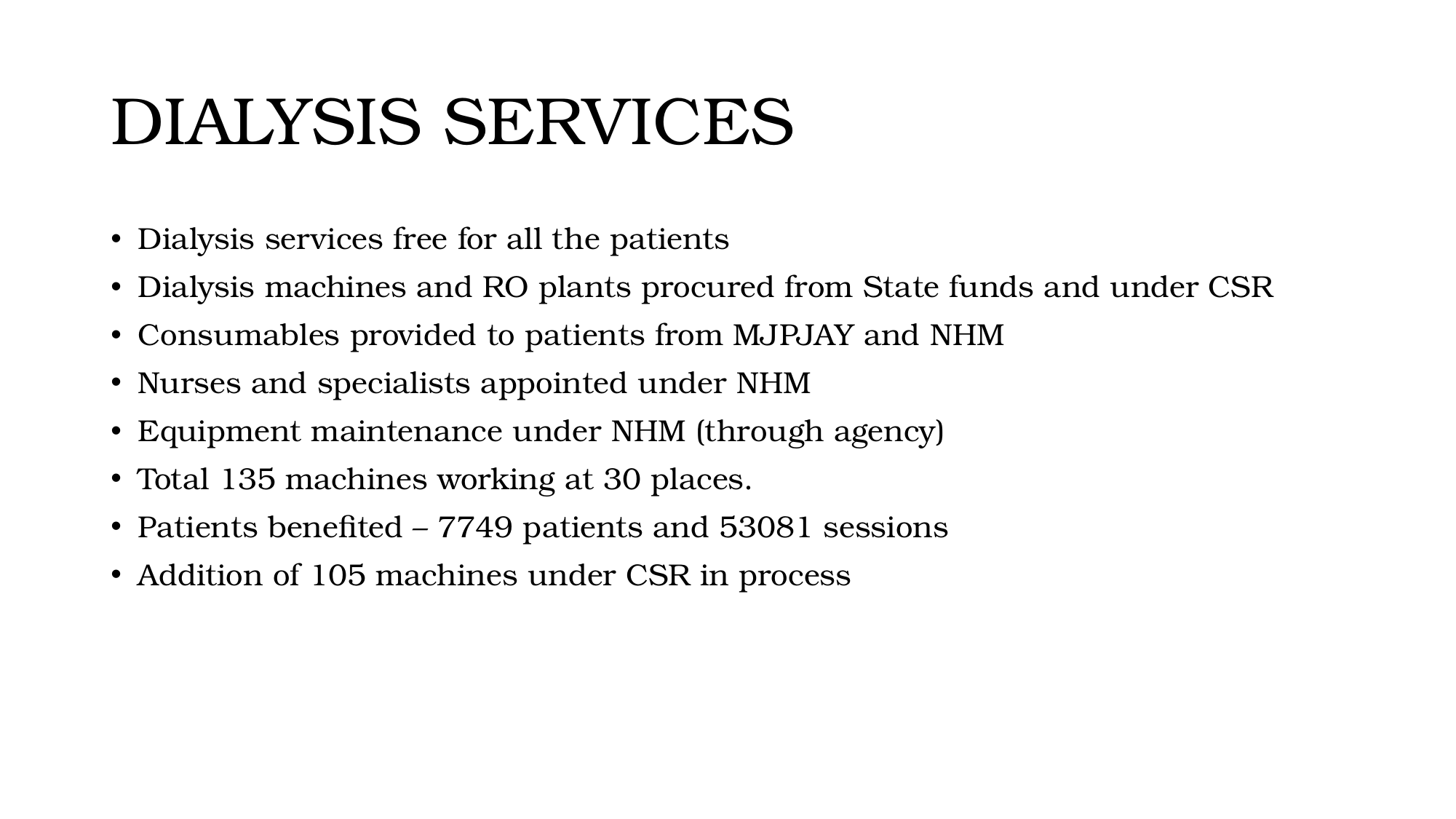

# DIALYSIS SERVICES
Dialysis services free for all the patients
Dialysis machines and RO plants procured from State funds and under CSR
Consumables provided to patients from MJPJAY and NHM
Nurses and specialists appointed under NHM
Equipment maintenance under NHM (through agency)
Total 135 machines working at 30 places.
Patients benefited – 7749 patients and 53081 sessions
Addition of 105 machines under CSR in process